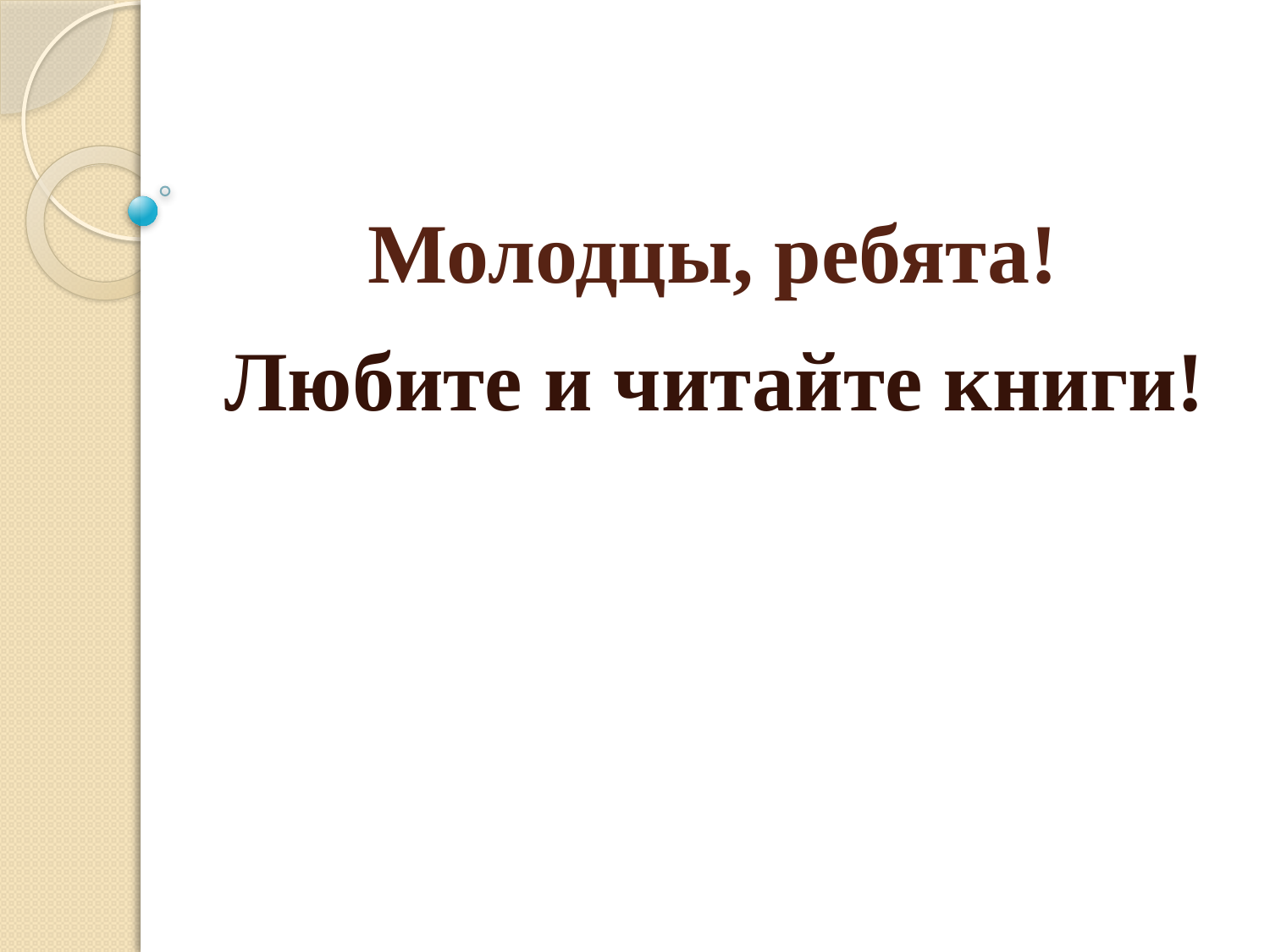

# Молодцы, ребята!
Любите и читайте книги!